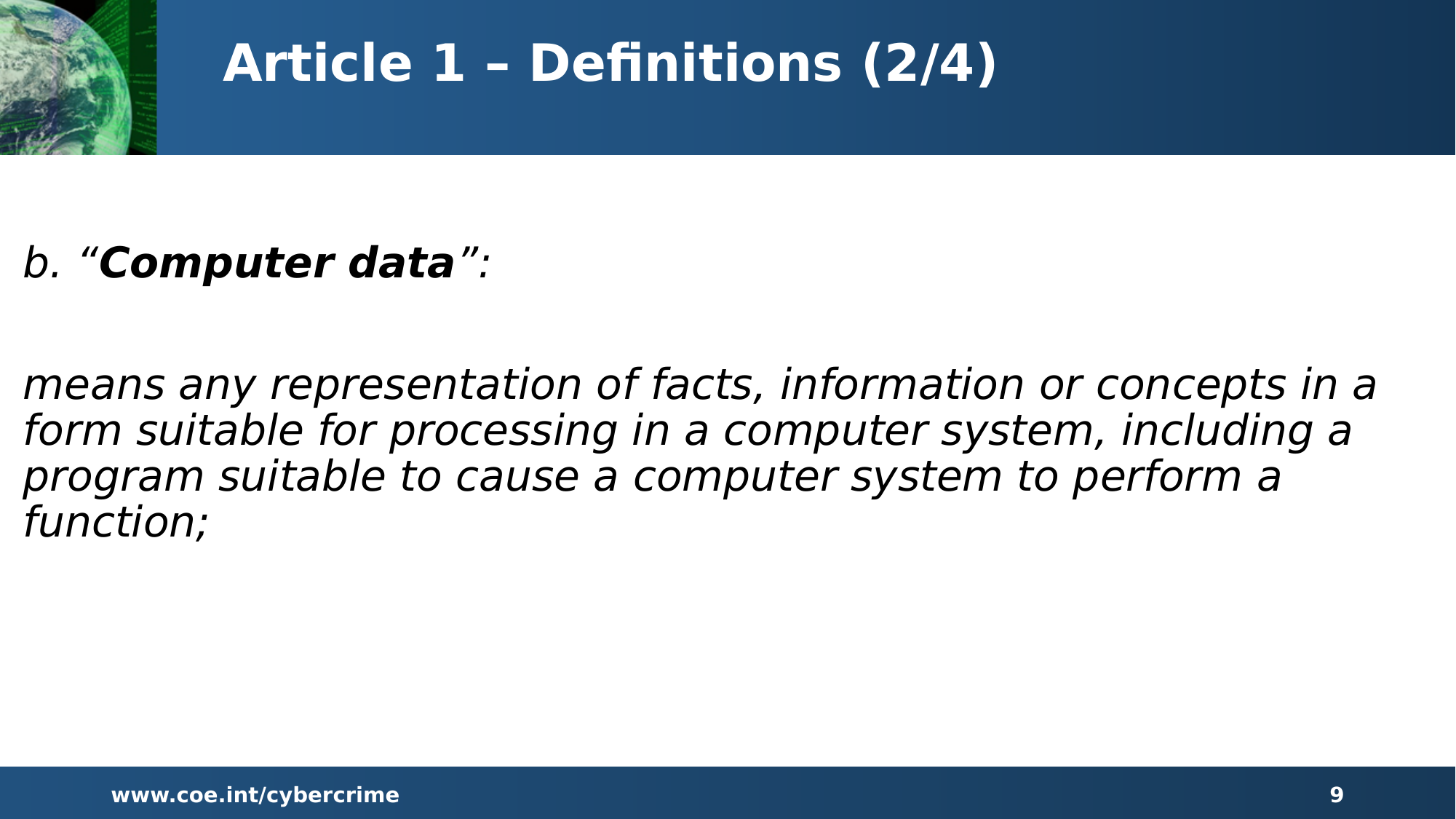

# Article 1 – Definitions (2/4)

b. “Computer data”:

means any representation of facts, information or concepts in a form suitable for processing in a computer system, including a program suitable to cause a computer system to perform a function;
www.coe.int/cybercrime
9